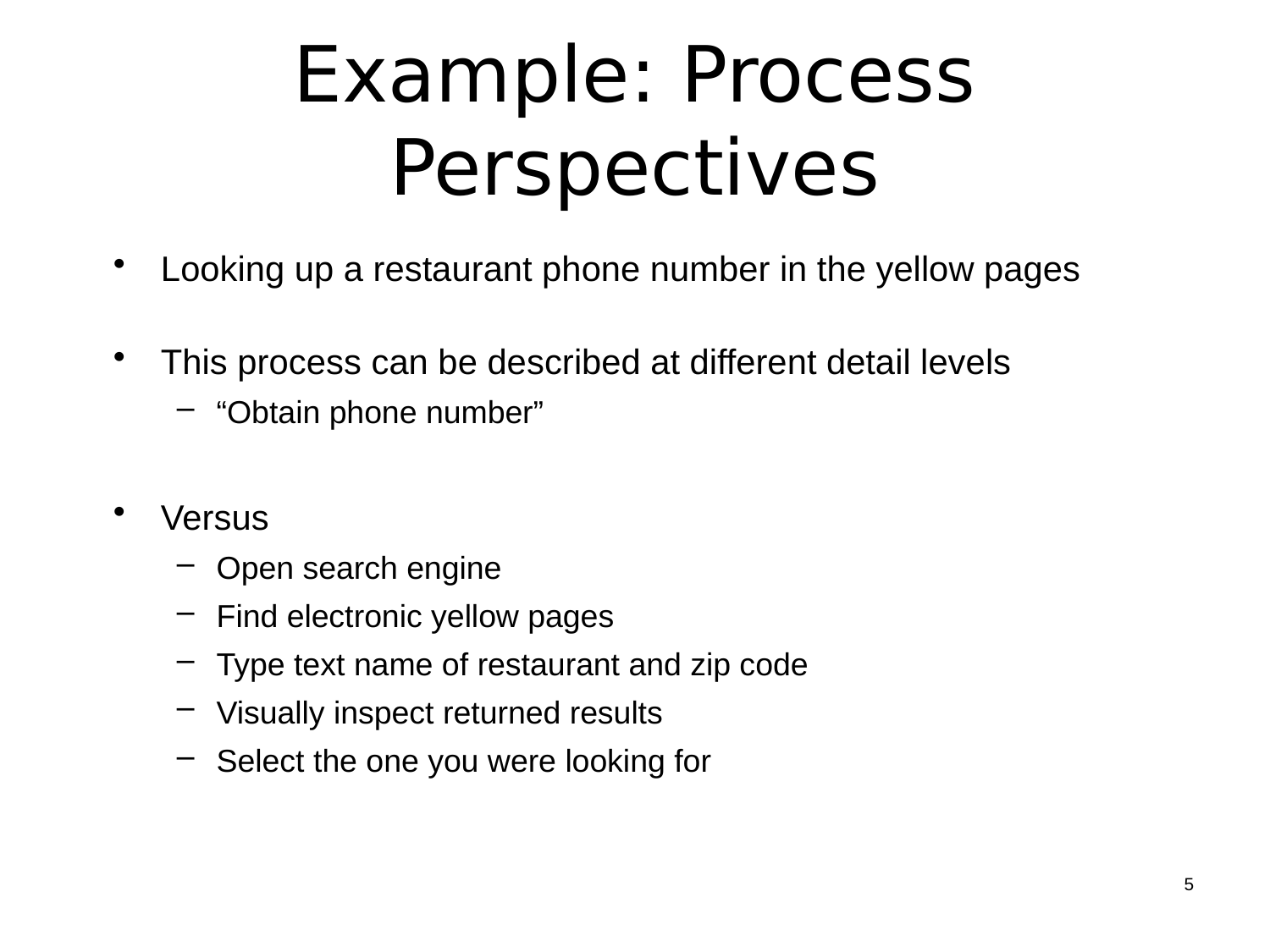

# Example: Process Perspectives
Looking up a restaurant phone number in the yellow pages

This process can be described at different detail levels
“Obtain phone number”

Versus
Open search engine
Find electronic yellow pages
Type text name of restaurant and zip code
Visually inspect returned results
Select the one you were looking for

5